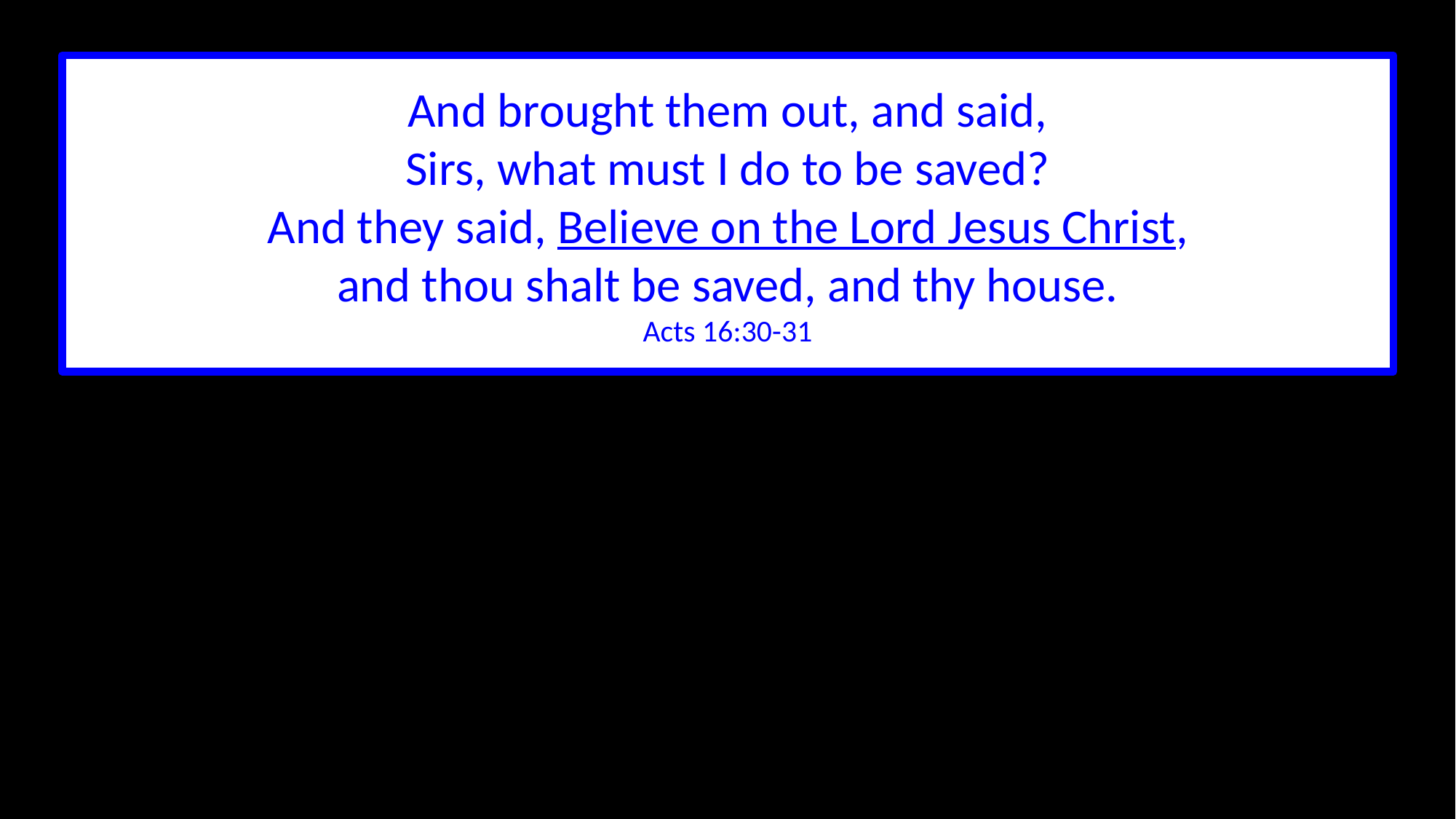

And brought them out, and said,
Sirs, what must I do to be saved?
And they said, Believe on the Lord Jesus Christ,
and thou shalt be saved, and thy house.
Acts 16:30-31